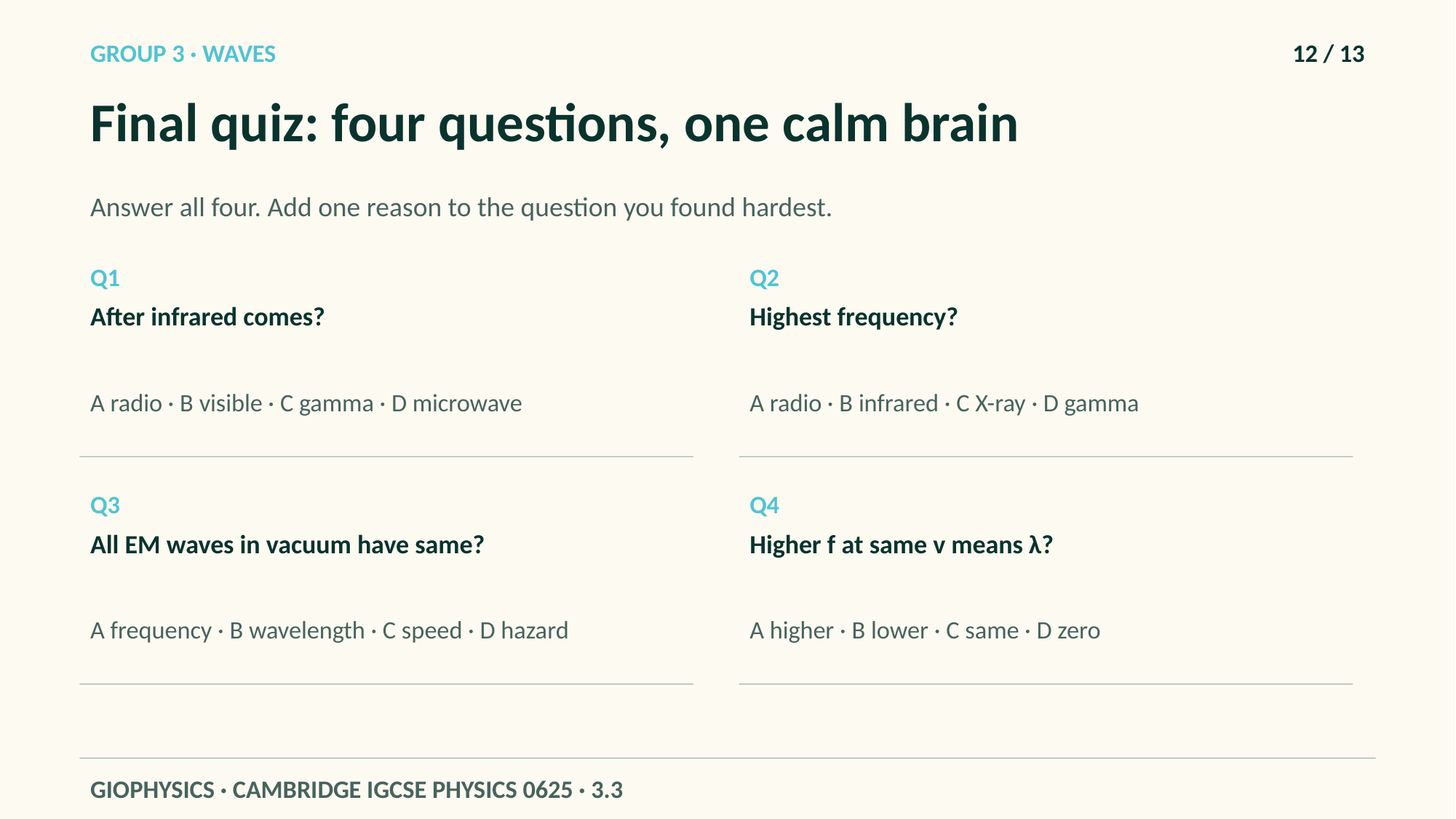

GROUP 3 · WAVES
12 / 13
Final quiz: four questions, one calm brain
Answer all four. Add one reason to the question you found hardest.
Q1
Q2
After infrared comes?
Highest frequency?
A radio · B visible · C gamma · D microwave
A radio · B infrared · C X-ray · D gamma

Q3
Q4
All EM waves in vacuum have same?
Higher f at same v means λ?
A frequency · B wavelength · C speed · D hazard
A higher · B lower · C same · D zero

GIOPHYSICS · CAMBRIDGE IGCSE PHYSICS 0625 · 3.3